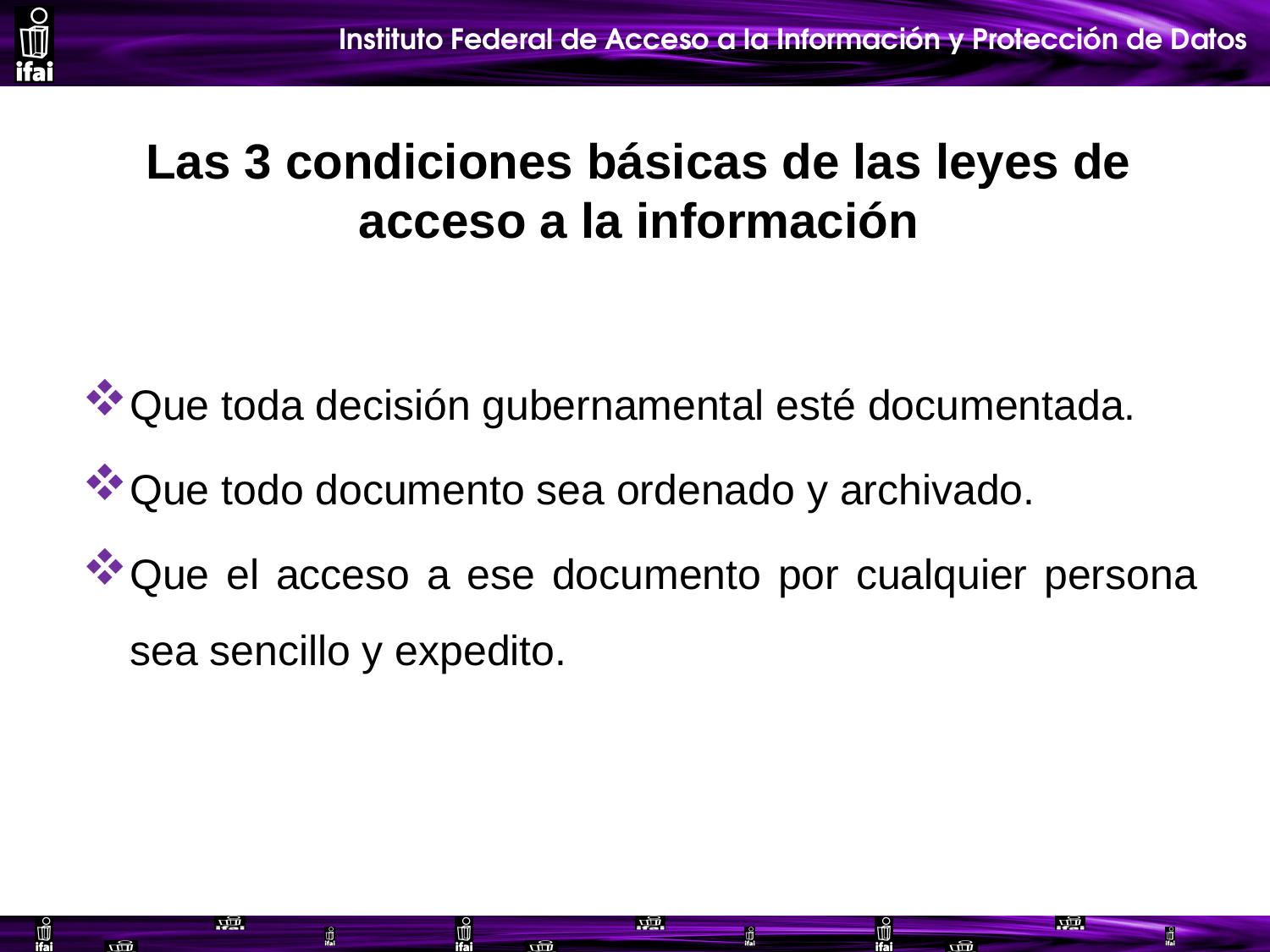

# Las 3 condiciones básicas de las leyes de acceso a la información
Que toda decisión gubernamental esté documentada.
Que todo documento sea ordenado y archivado.
Que el acceso a ese documento por cualquier persona sea sencillo y expedito.